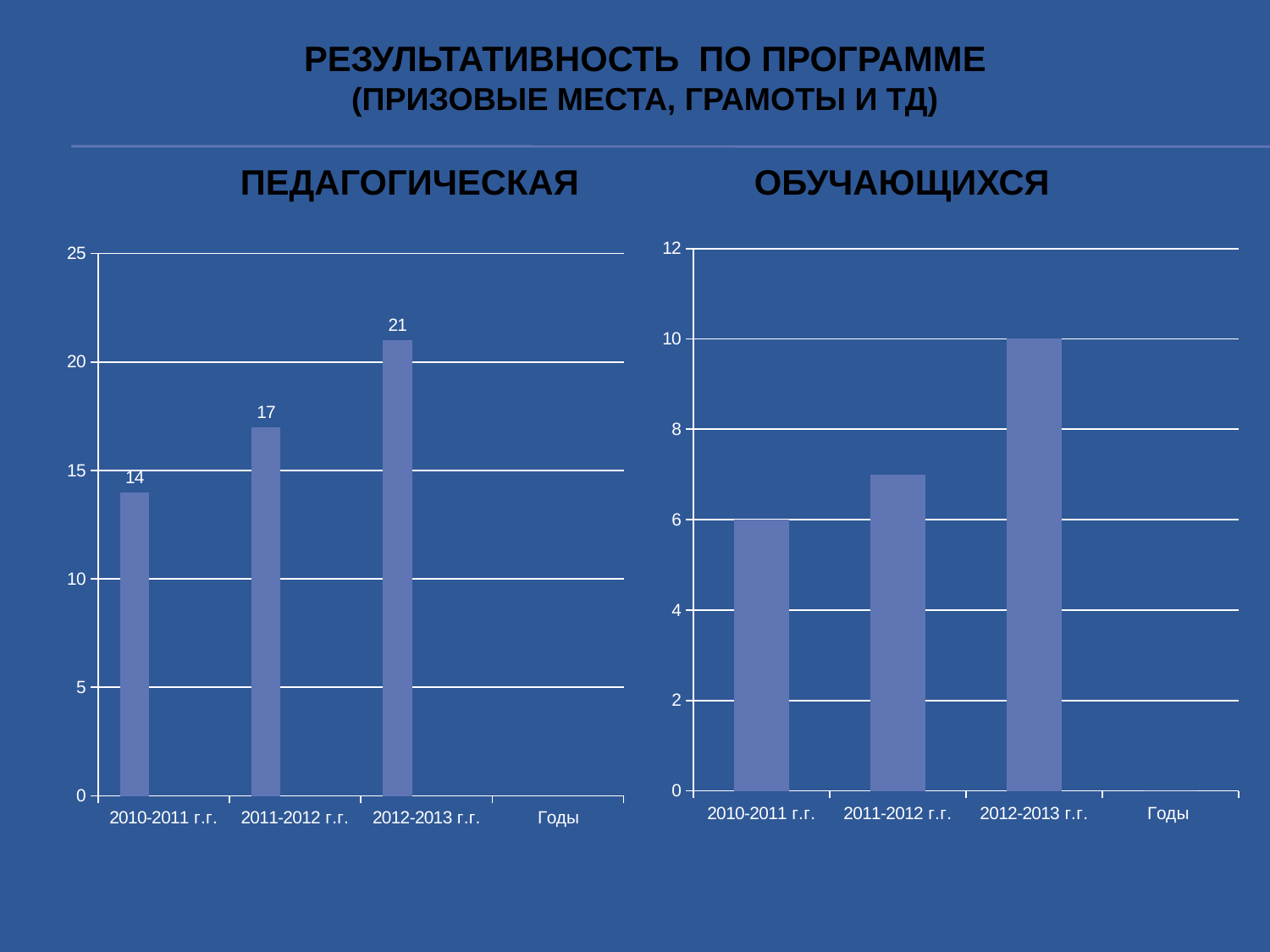

# Результативность  по программе (призовые места, грамоты и тд) педагогическая                  обучающихся

### Chart

| Category | Ряд 1 | Ряд 2 | Столбец1 |
|---|---|---|---|
| 2010-2011 г.г. | 14.0 | None | None |
| 2011-2012 г.г. | 17.0 | None | None |
| 2012-2013 г.г. | 21.0 | None | None |
| Годы | None | None | None |

### Chart

| Category | Столбец5 |
|---|---|
| 2010-2011 г.г. | 6.0 |
| 2011-2012 г.г. | 7.0 |
| 2012-2013 г.г. | 10.0 |
| Годы  | 0.0 |